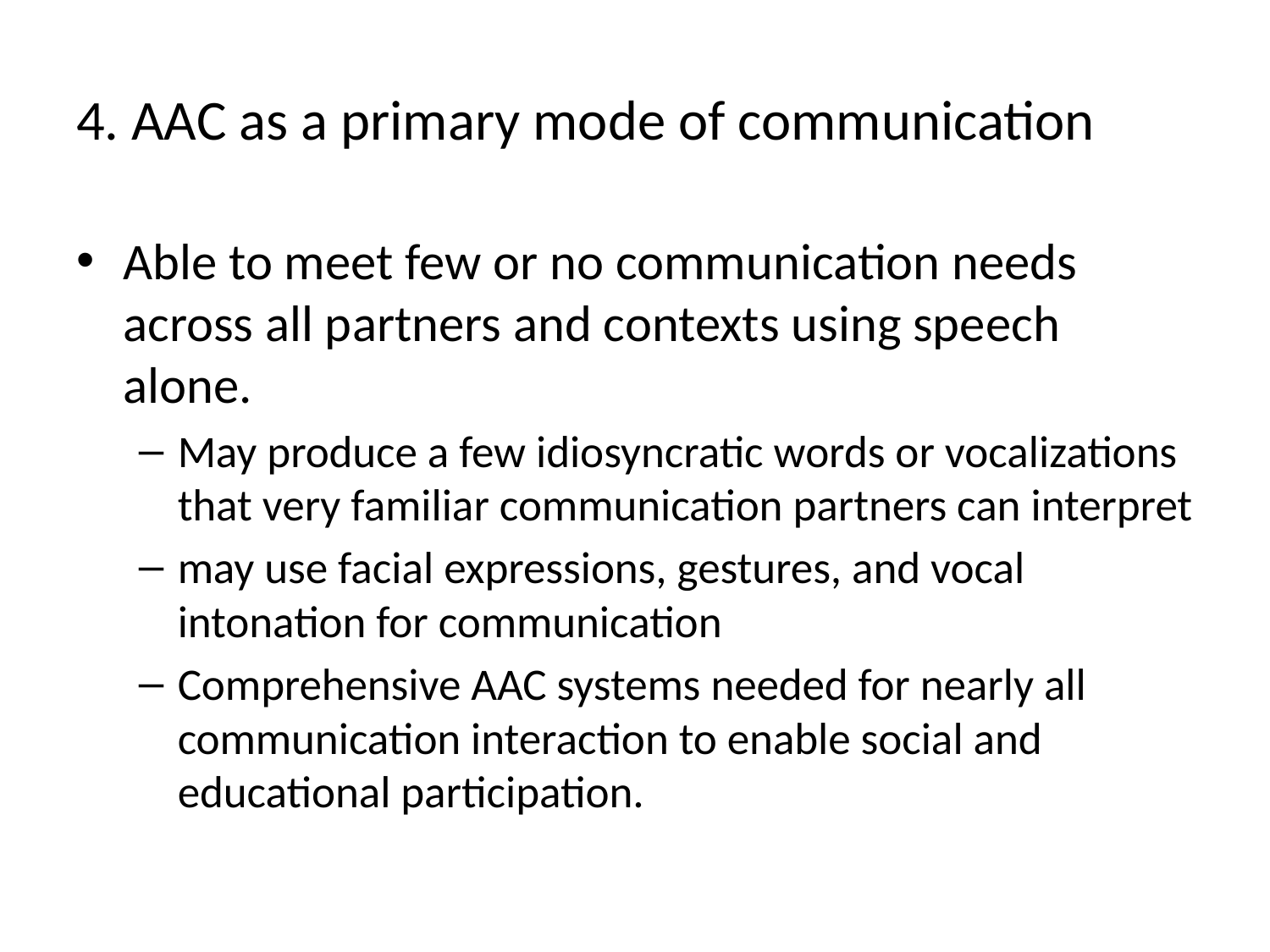

# 4. AAC as a primary mode of communication
Able to meet few or no communication needs across all partners and contexts using speech alone.
May produce a few idiosyncratic words or vocalizations that very familiar communication partners can interpret
may use facial expressions, gestures, and vocal intonation for communication
Comprehensive AAC systems needed for nearly all communication interaction to enable social and educational participation.